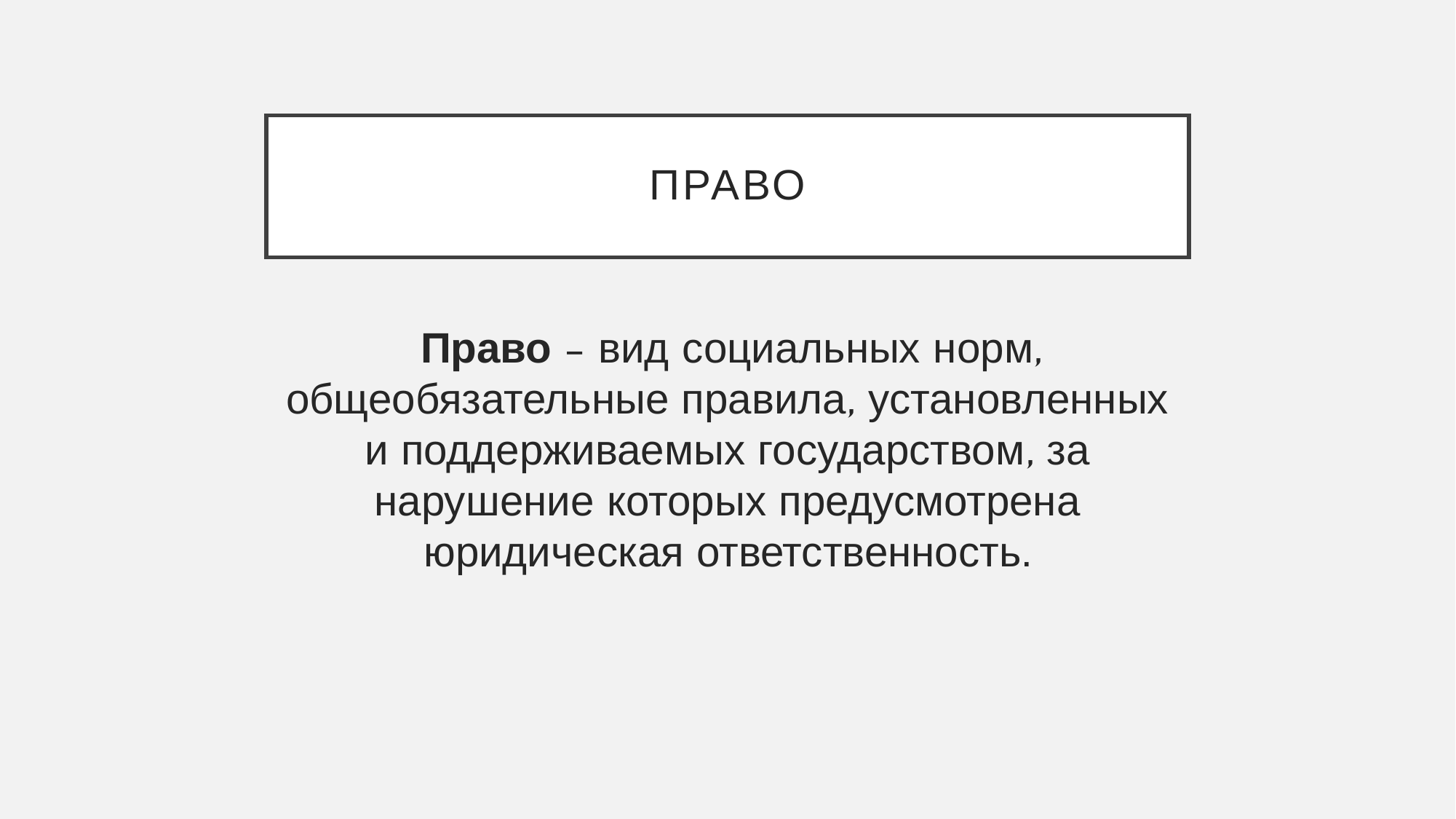

# Право
 Право – вид социальных норм, общеобязательные правила, установленных и поддерживаемых государством, за нарушение которых предусмотрена юридическая ответственность.